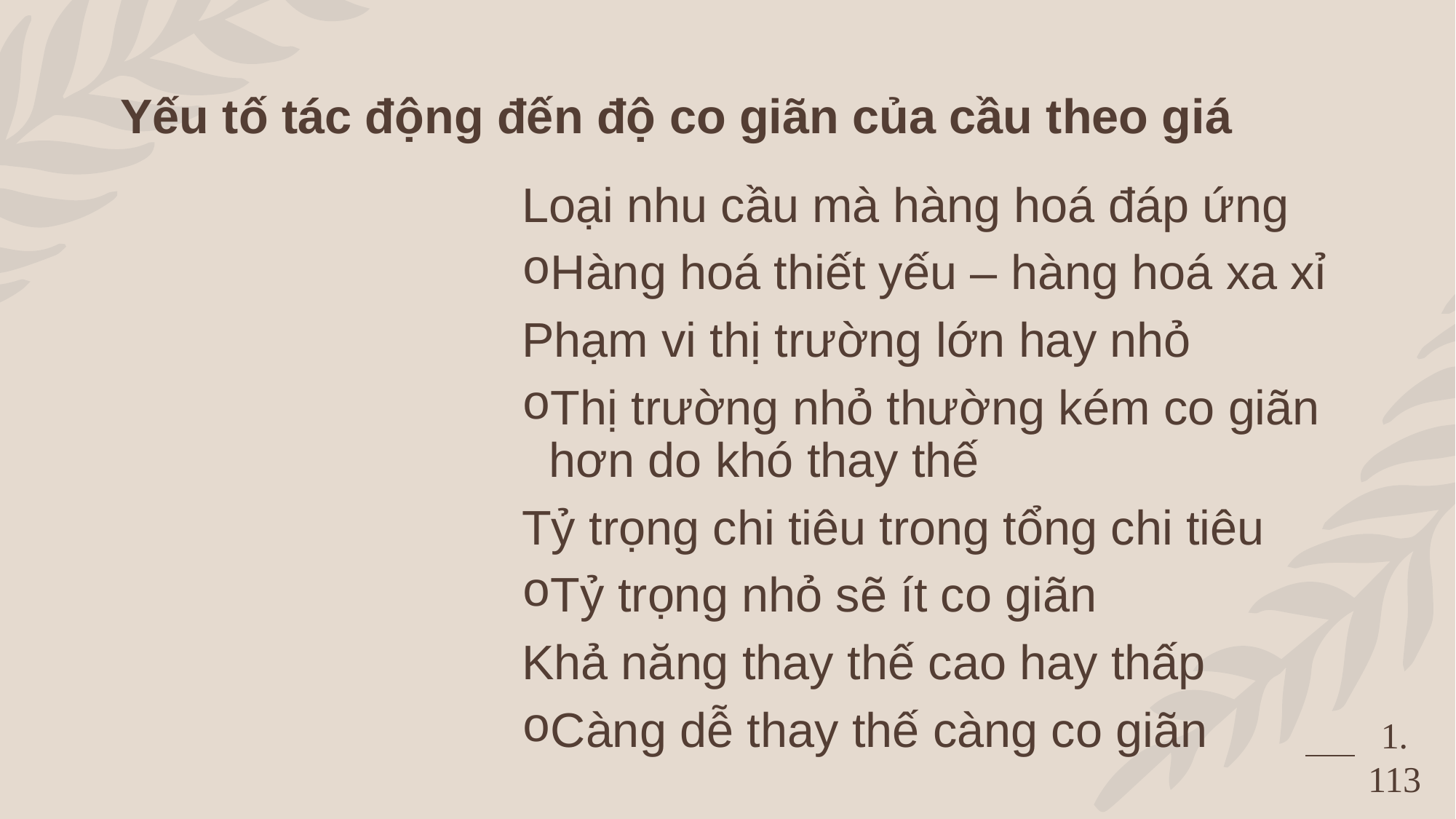

# Yếu tố tác động đến độ co giãn của cầu theo giá
Loại nhu cầu mà hàng hoá đáp ứng
Hàng hoá thiết yếu – hàng hoá xa xỉ
Phạm vi thị trường lớn hay nhỏ
Thị trường nhỏ thường kém co giãn hơn do khó thay thế
Tỷ trọng chi tiêu trong tổng chi tiêu
Tỷ trọng nhỏ sẽ ít co giãn
Khả năng thay thế cao hay thấp
Càng dễ thay thế càng co giãn

1.113